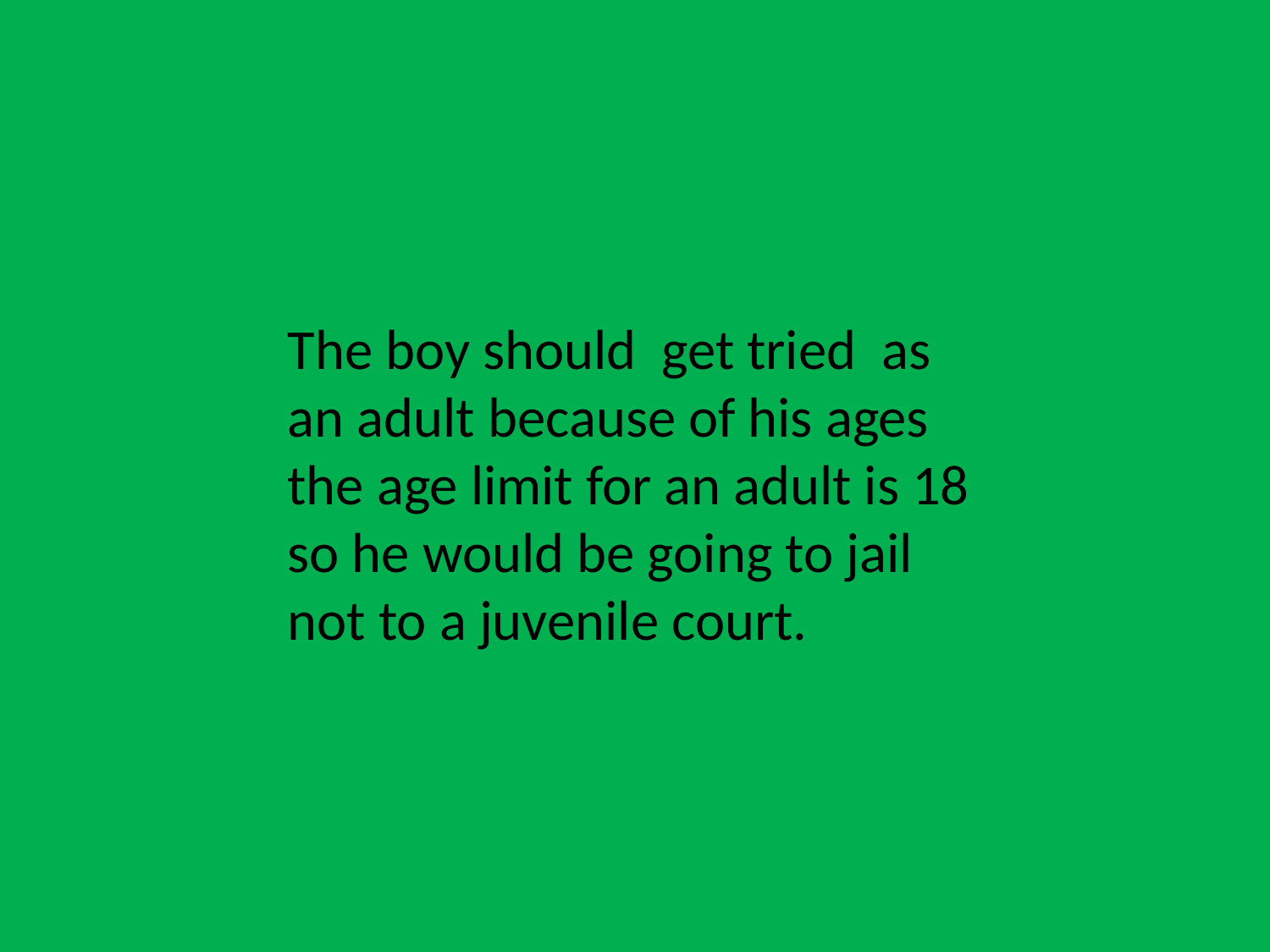

The boy should  get tried  as an adult because of his ages the age limit for an adult is 18 so he would be going to jail not to a juvenile court.